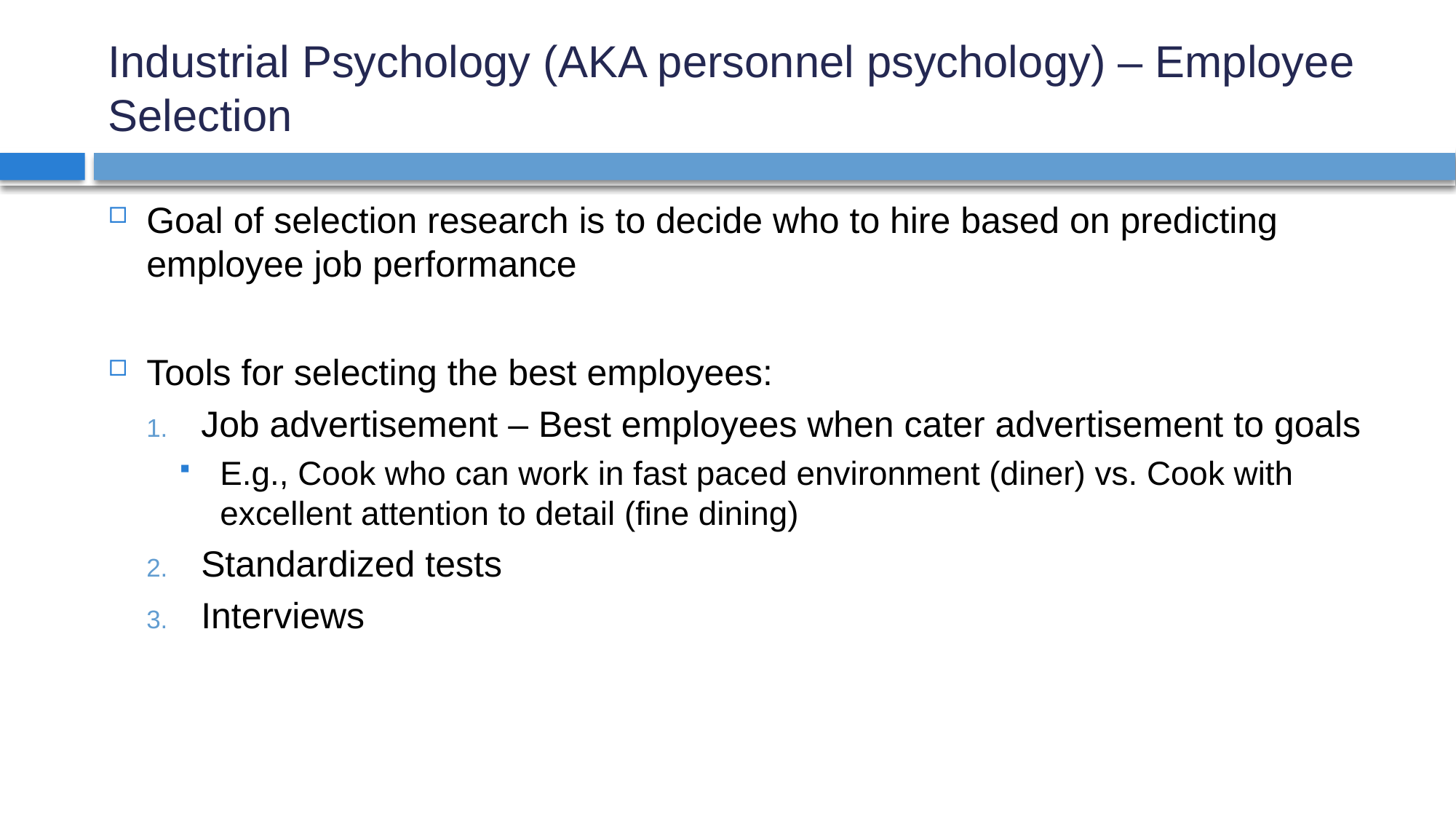

# Industrial Psychology (AKA personnel psychology) – Employee Selection
Goal of selection research is to decide who to hire based on predicting employee job performance

Tools for selecting the best employees:
Job advertisement – Best employees when cater advertisement to goals
E.g., Cook who can work in fast paced environment (diner) vs. Cook with excellent attention to detail (fine dining)
Standardized tests
Interviews